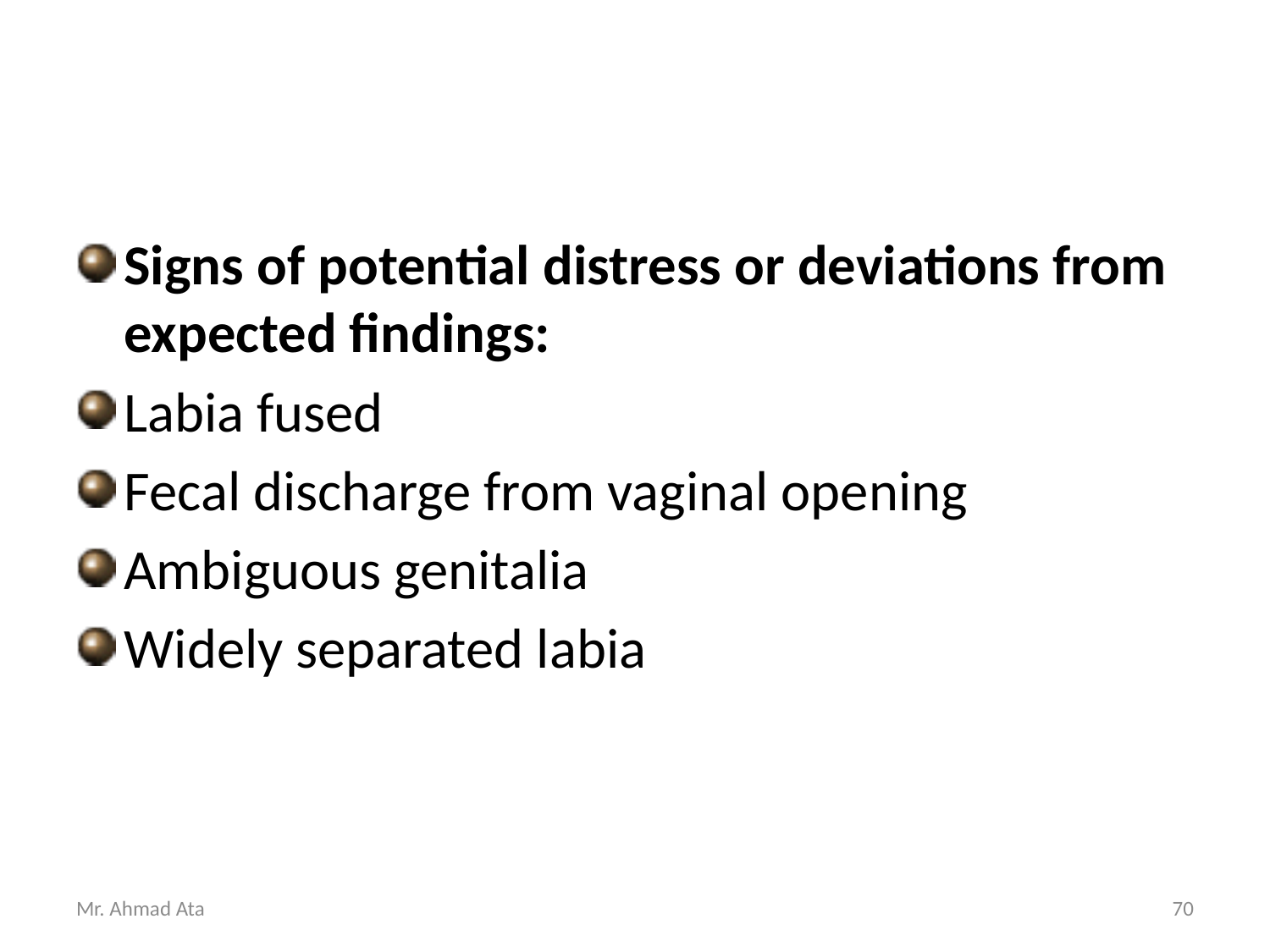

#
Signs of potential distress or deviations from expected findings:
Labia fused
Fecal discharge from vaginal opening
Ambiguous genitalia
Widely separated labia

Mr. Ahmad Ata
70